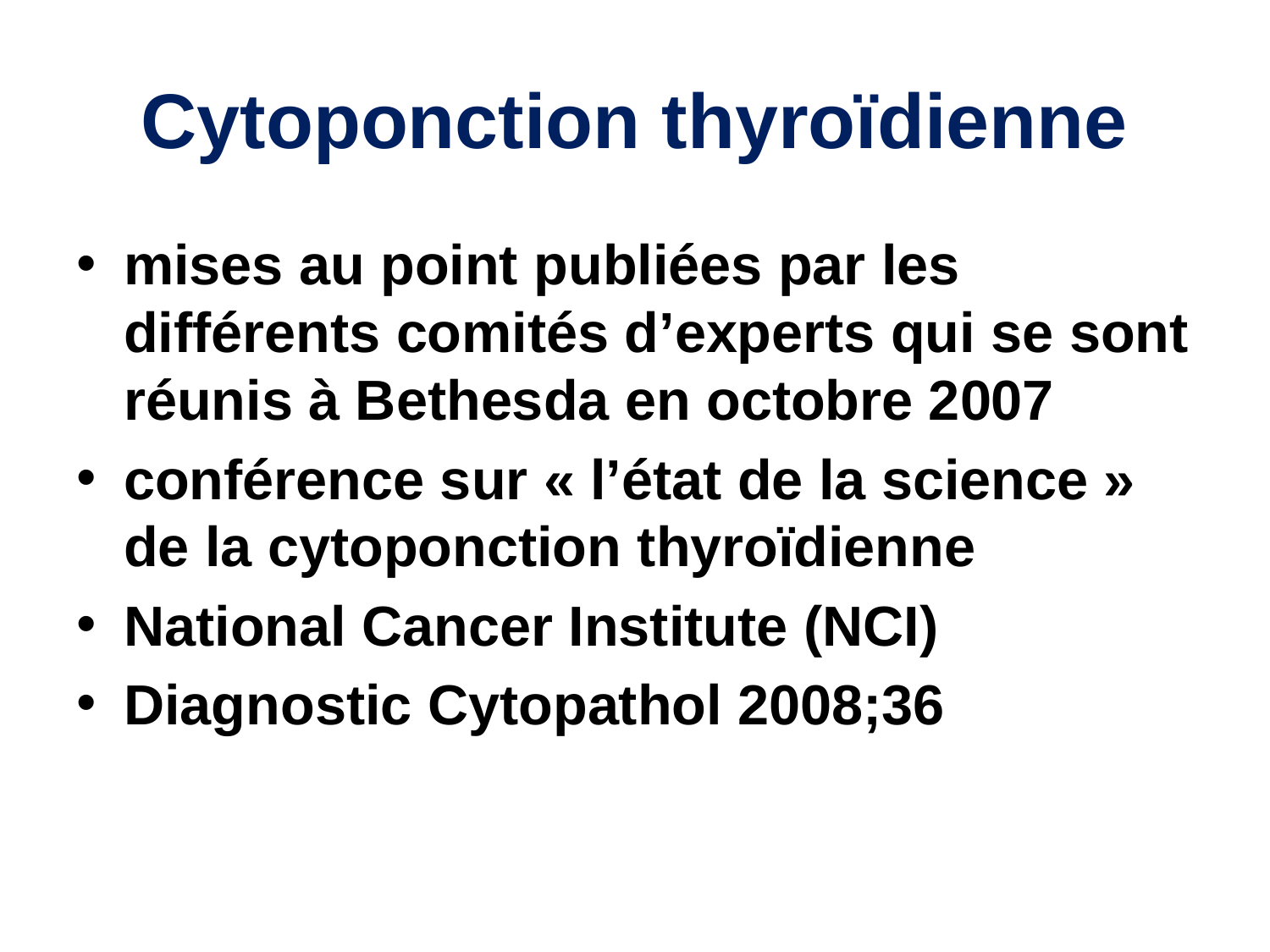

# Cytoponction thyroïdienne
mises au point publiées par les différents comités d’experts qui se sont réunis à Bethesda en octobre 2007
conférence sur « l’état de la science » de la cytoponction thyroïdienne
National Cancer Institute (NCI)
Diagnostic Cytopathol 2008;36